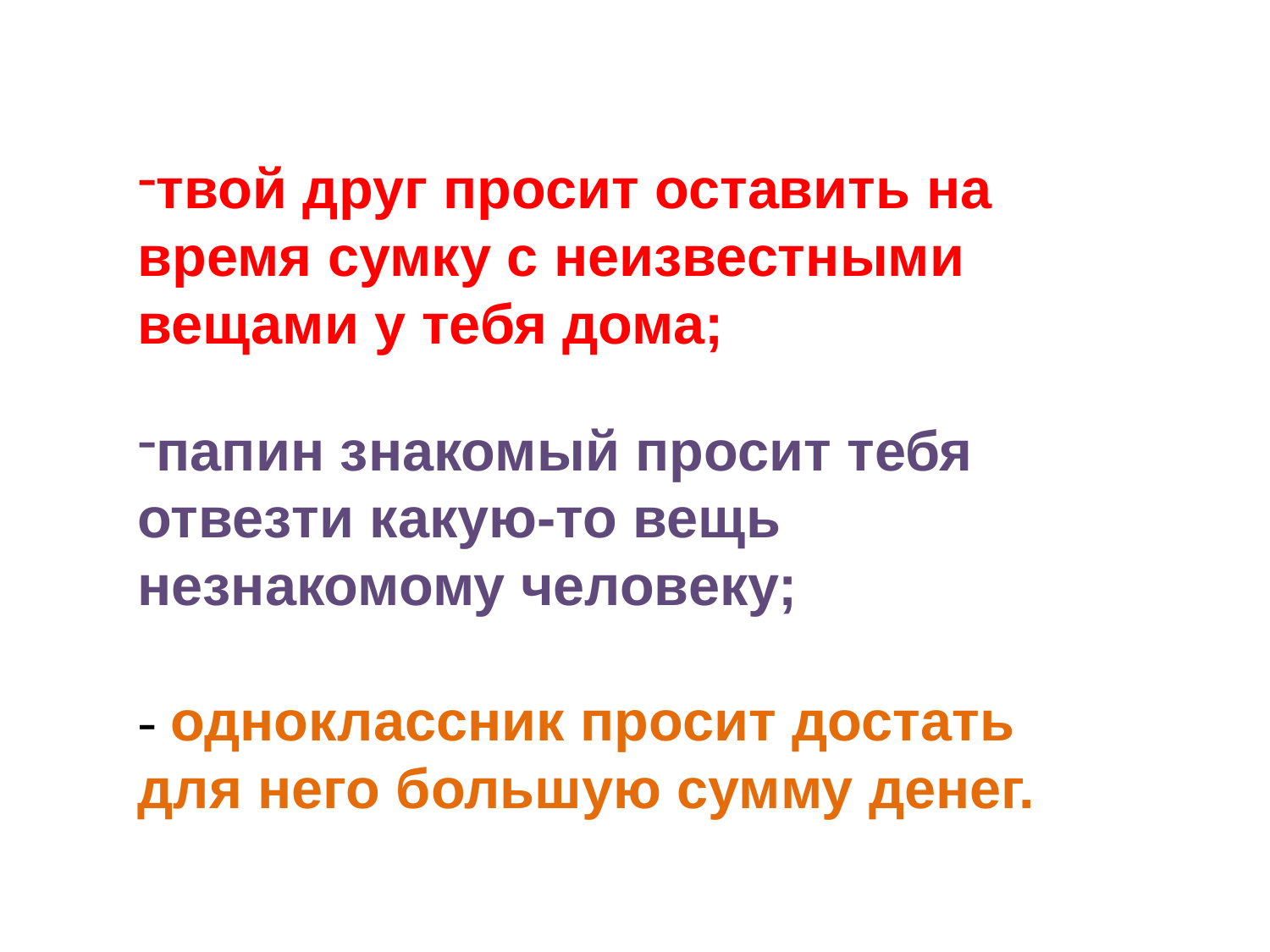

твой друг просит оставить на время сумку с неизвестными вещами у тебя дома;

папин знакомый просит тебя отвезти какую-то вещь незнакомому человеку;

- одноклассник просит достать для него большую сумму денег.